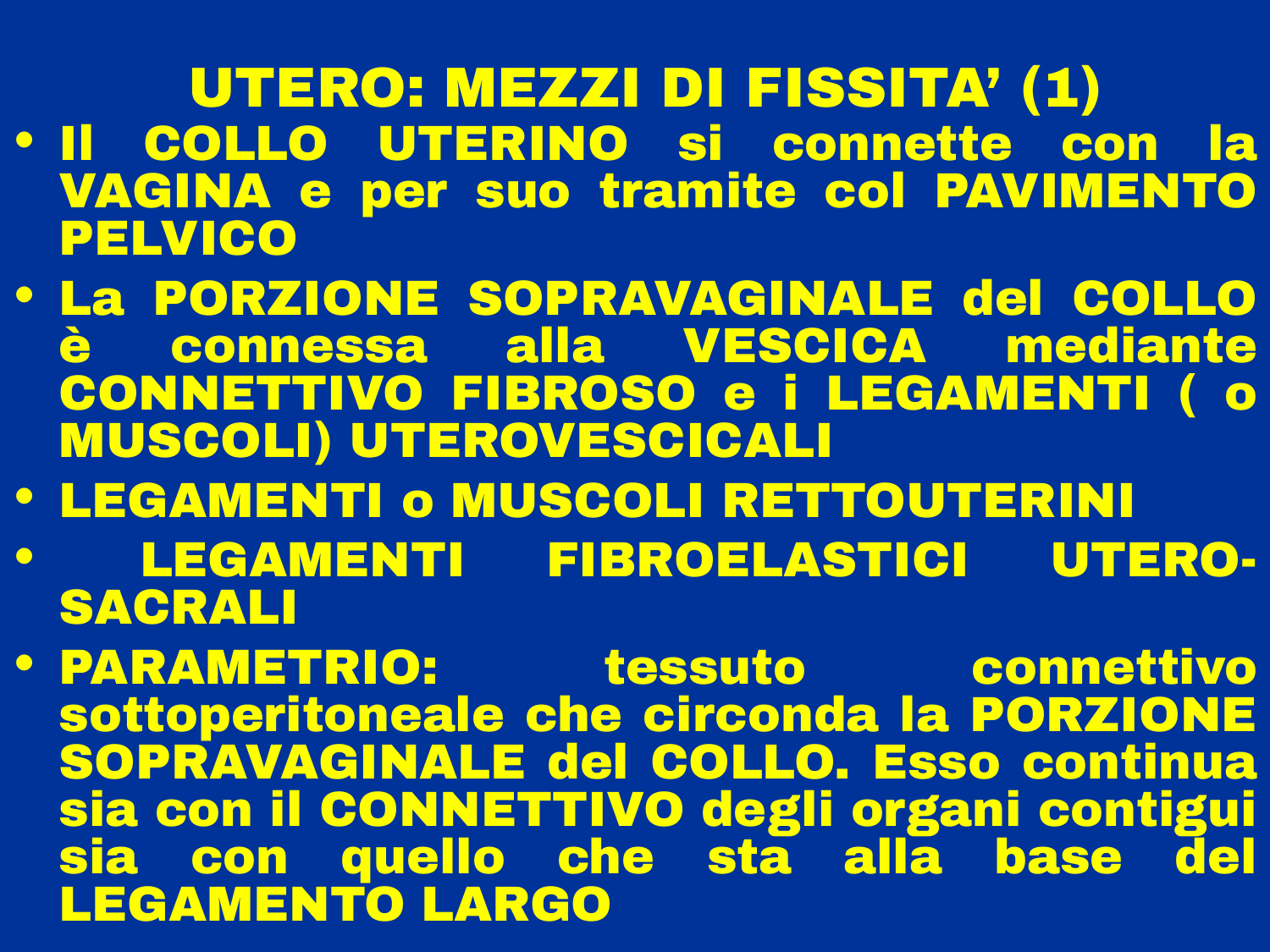

# UTERO: MEZZI DI FISSITA’ (1)
Il COLLO UTERINO si connette con la VAGINA e per suo tramite col PAVIMENTO PELVICO
La PORZIONE SOPRAVAGINALE del COLLO è connessa alla VESCICA mediante CONNETTIVO FIBROSO e i LEGAMENTI ( o MUSCOLI) UTEROVESCICALI
LEGAMENTI o MUSCOLI RETTOUTERINI
 LEGAMENTI FIBROELASTICI UTERO-SACRALI
PARAMETRIO: tessuto connettivo sottoperitoneale che circonda la PORZIONE SOPRAVAGINALE del COLLO. Esso continua sia con il CONNETTIVO degli organi contigui sia con quello che sta alla base del LEGAMENTO LARGO